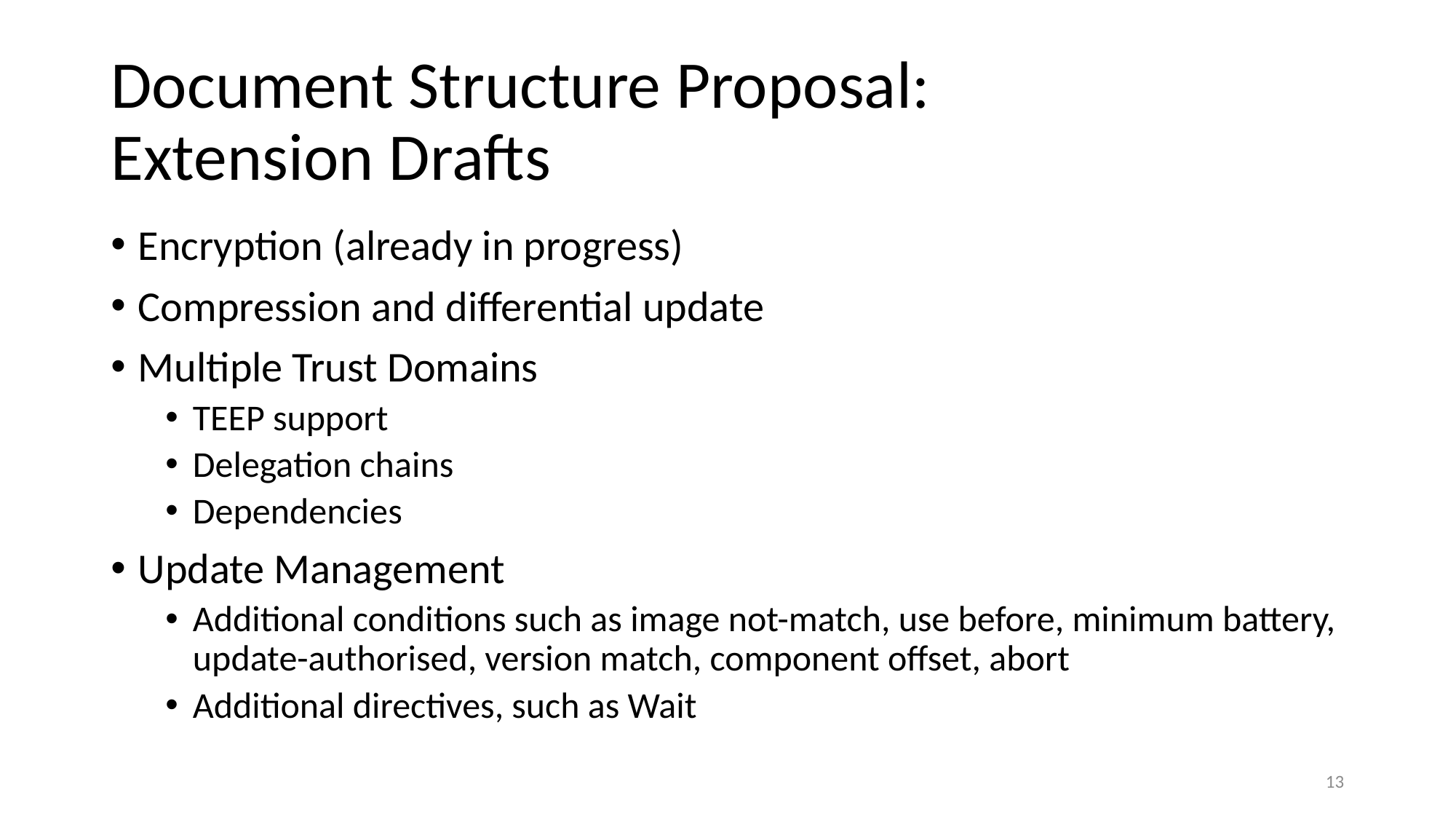

# Document Structure Proposal: Extension Drafts
Encryption (already in progress)
Compression and differential update
Multiple Trust Domains
TEEP support
Delegation chains
Dependencies
Update Management
Additional conditions such as image not-match, use before, minimum battery, update-authorised, version match, component offset, abort
Additional directives, such as Wait
13